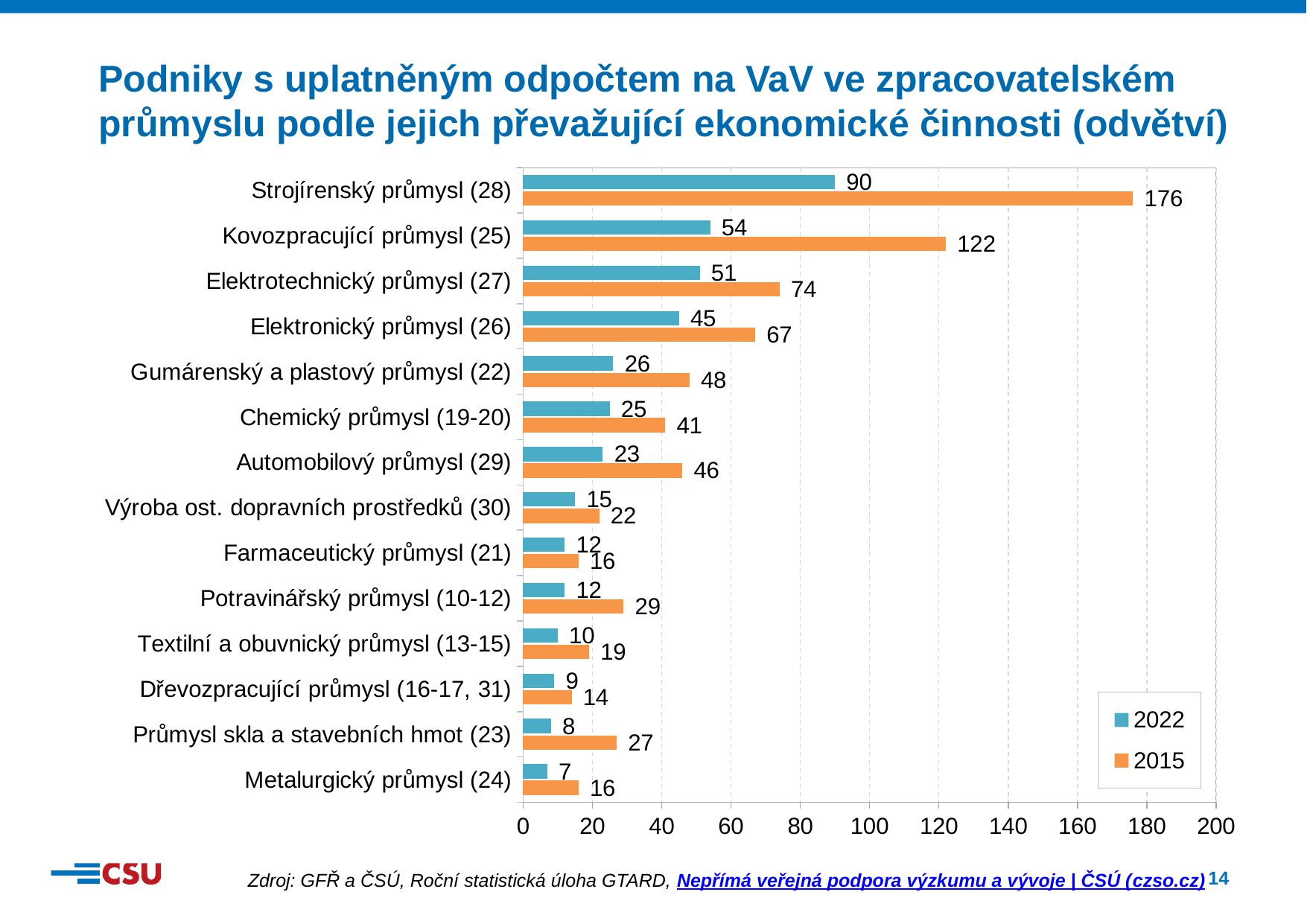

Podniky s uplatněným odpočtem na VaV ve zpracovatelském průmyslu podle jejich převažující ekonomické činnosti (odvětví)

### Chart

| Category | 2015 | 2022 |
|---|---|---|
| Metalurgický průmysl (24) | 16.0 | 7.0 |
| Průmysl skla a stavebních hmot (23) | 27.0 | 8.0 |
| Dřevozpracující průmysl (16-17, 31) | 14.0 | 9.0 |
| Textilní a obuvnický průmysl (13-15) | 19.0 | 10.0 |
| Potravinářský průmysl (10-12) | 29.0 | 12.0 |
| Farmaceutický průmysl (21) | 16.0 | 12.0 |
| Výroba ost. dopravních prostředků (30) | 22.0 | 15.0 |
| Automobilový průmysl (29) | 46.0 | 23.0 |
| Chemický průmysl (19-20) | 41.0 | 25.0 |
| Gumárenský a plastový průmysl (22) | 48.0 | 26.0 |
| Elektronický průmysl (26) | 67.0 | 45.0 |
| Elektrotechnický průmysl (27) | 74.0 | 51.0 |
| Kovozpracující průmysl (25) | 122.0 | 54.0 |
| Strojírenský průmysl (28) | 176.0 | 90.0 |
Zdroj: GFŘ a ČSÚ, Roční statistická úloha GTARD, Nepřímá veřejná podpora výzkumu a vývoje | ČSÚ (czso.cz)